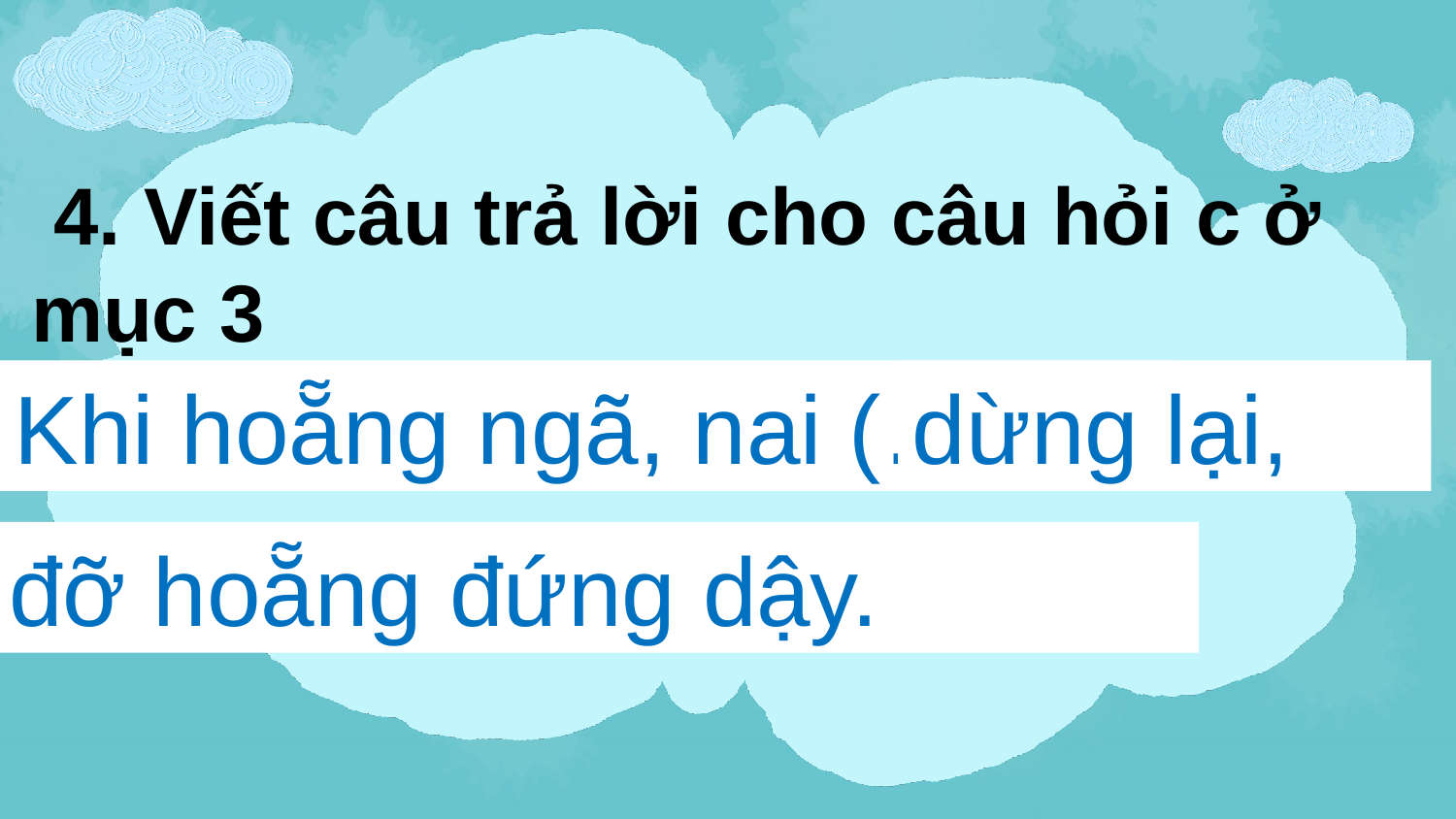

4. Viết câu trả lời cho câu hỏi c ở mục 3
Khi hoẵng ngã, nai (…)
dừng lại,
đỡ hoẵng đứng dậy.